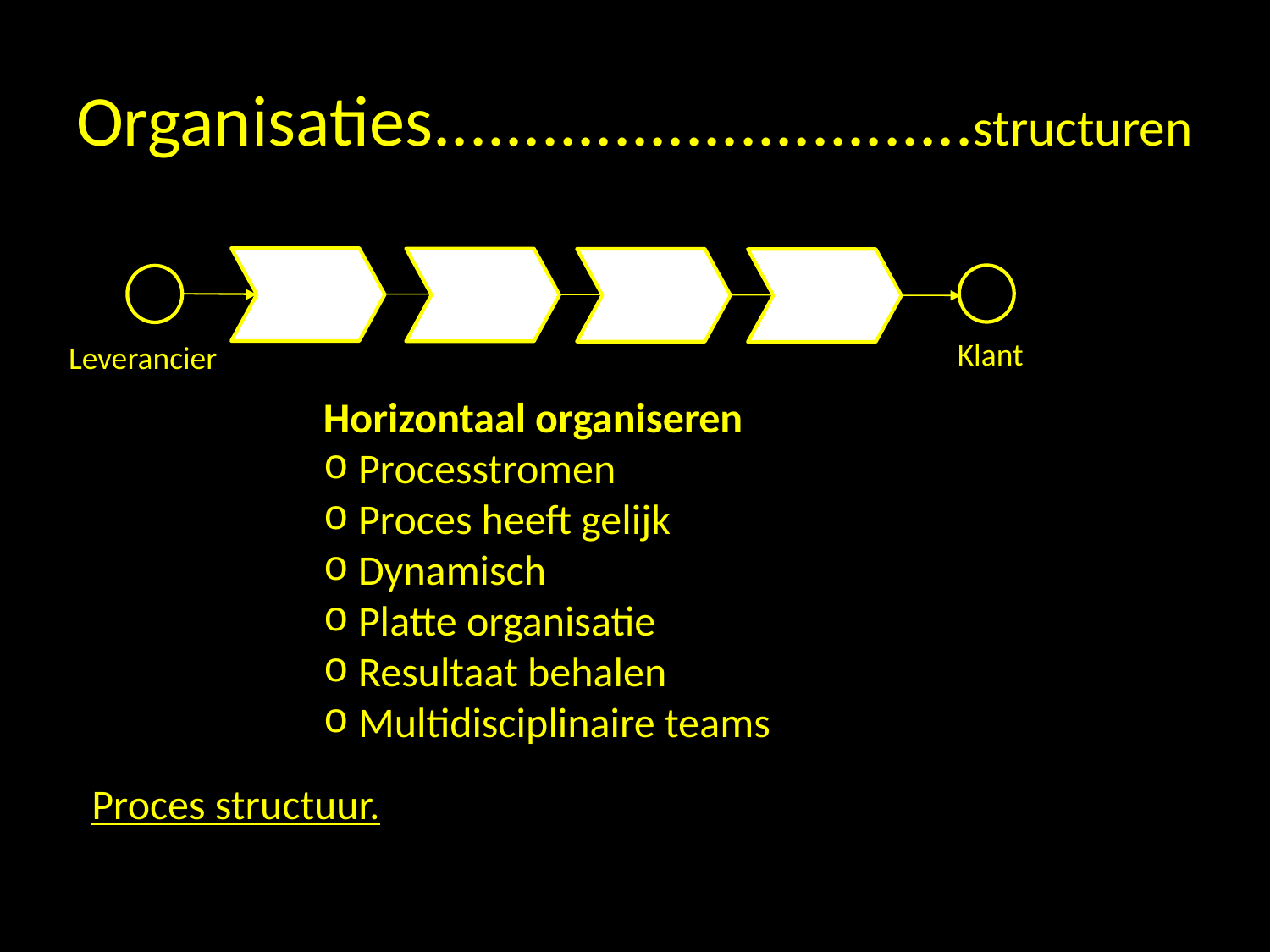

# Organisaties..............................structuren

Klant
Leverancier
Horizontaal organiseren
 Processtromen
 Proces heeft gelijk
 Dynamisch
 Platte organisatie
 Resultaat behalen
 Multidisciplinaire teams
Proces structuur.